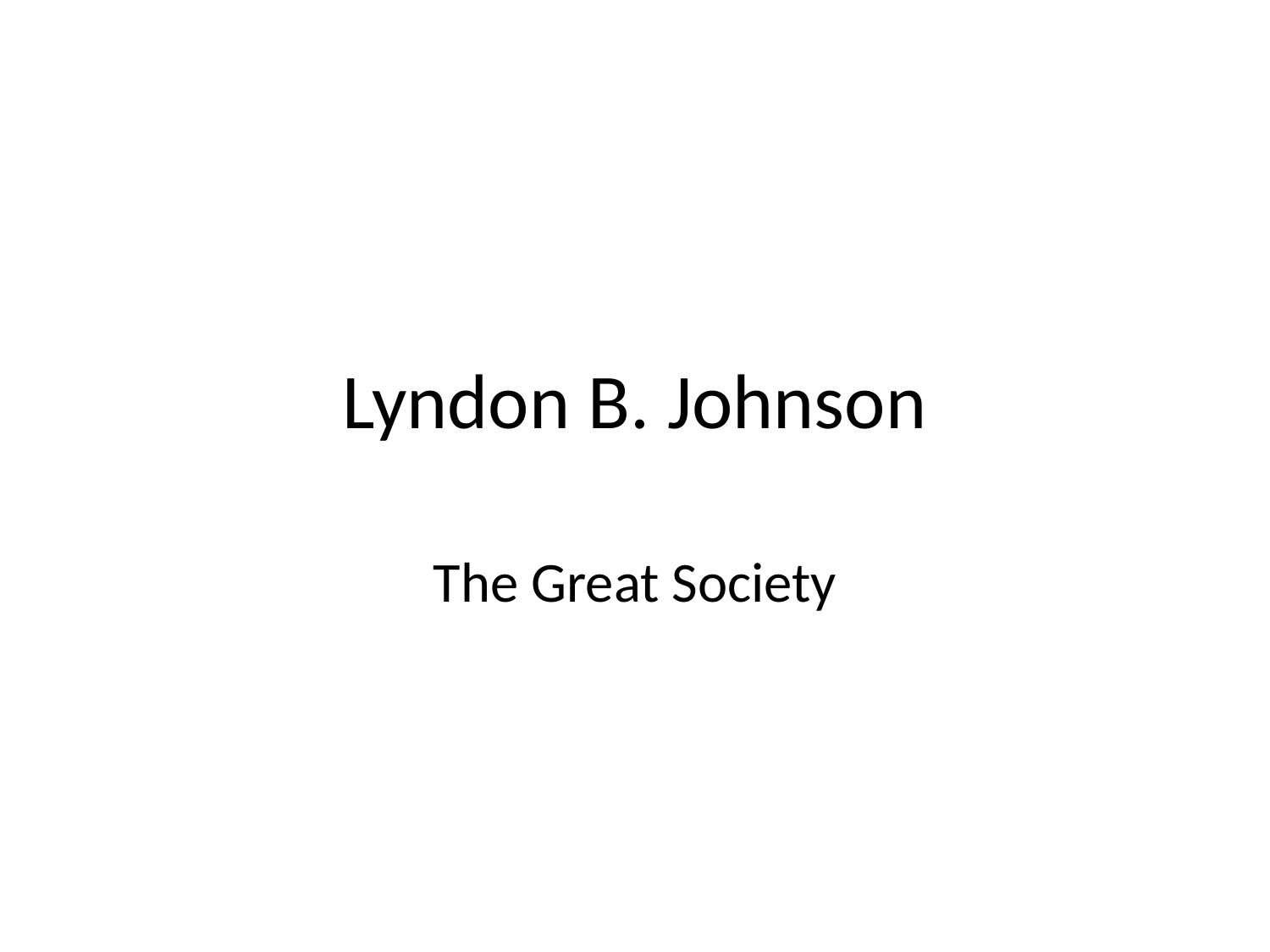

# Lyndon B. Johnson
The Great Society